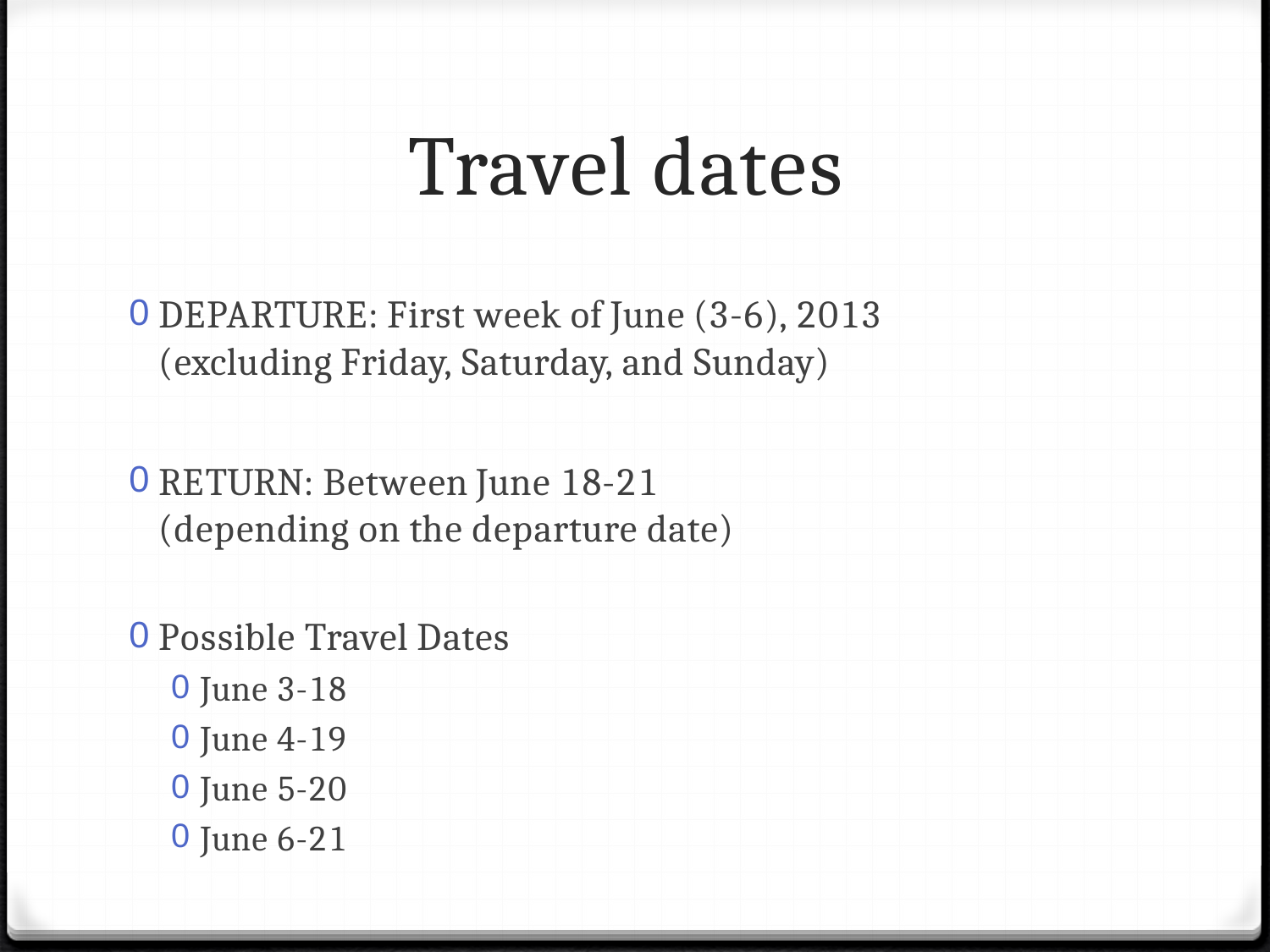

# Travel dates
DEPARTURE: First week of June (3-6), 2013
(excluding Friday, Saturday, and Sunday)

RETURN: Between June 18-21
(depending on the departure date)

Possible Travel Dates
June 3-18
June 4-19
June 5-20
June 6-21